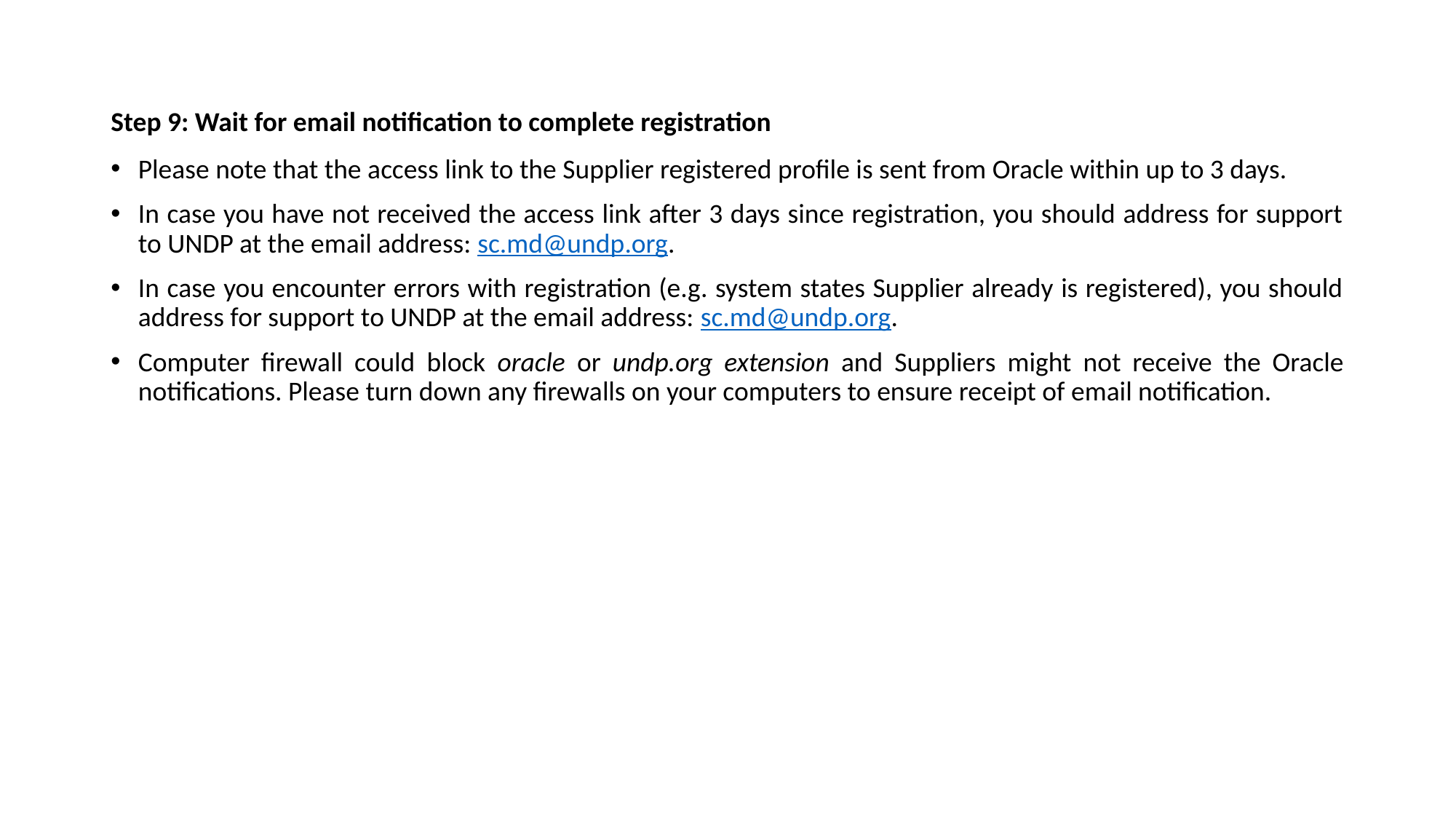

# Step 9: Wait for email notification to complete registration
Please note that the access link to the Supplier registered profile is sent from Oracle within up to 3 days.
In case you have not received the access link after 3 days since registration, you should address for support to UNDP at the email address: sc.md@undp.org.
In case you encounter errors with registration (e.g. system states Supplier already is registered), you should address for support to UNDP at the email address: sc.md@undp.org.
Computer firewall could block oracle or undp.org extension and Suppliers might not receive the Oracle notifications. Please turn down any firewalls on your computers to ensure receipt of email notification.